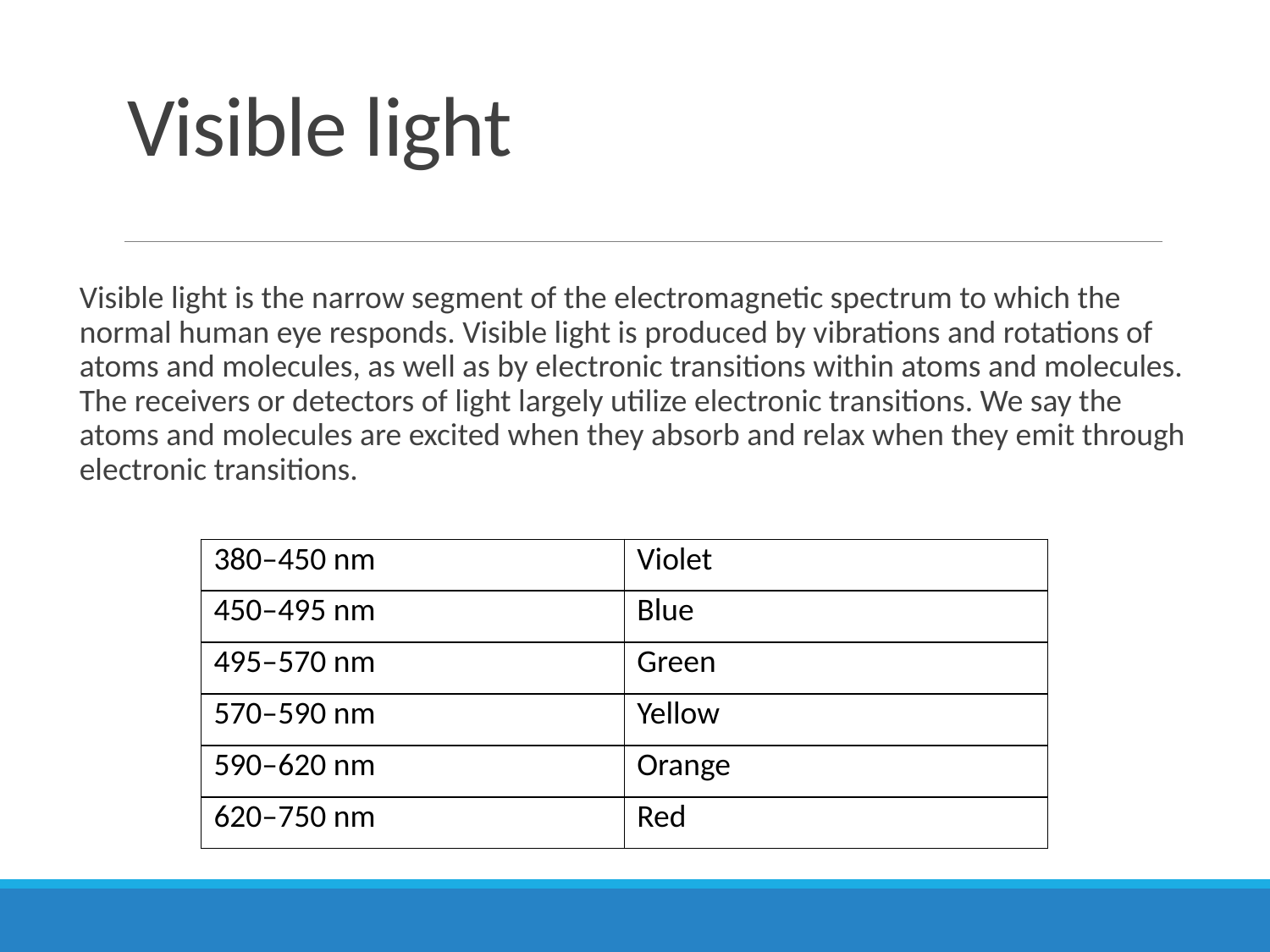

# Visible light
Visible light is the narrow segment of the electromagnetic spectrum to which the normal human eye responds. Visible light is produced by vibrations and rotations of atoms and molecules, as well as by electronic transitions within atoms and molecules. The receivers or detectors of light largely utilize electronic transitions. We say the atoms and molecules are excited when they absorb and relax when they emit through electronic transitions.
| 380–450 nm | Violet |
| --- | --- |
| 450–495 nm | Blue |
| 495–570 nm | Green |
| 570–590 nm | Yellow |
| 590–620 nm | Orange |
| 620–750 nm | Red |